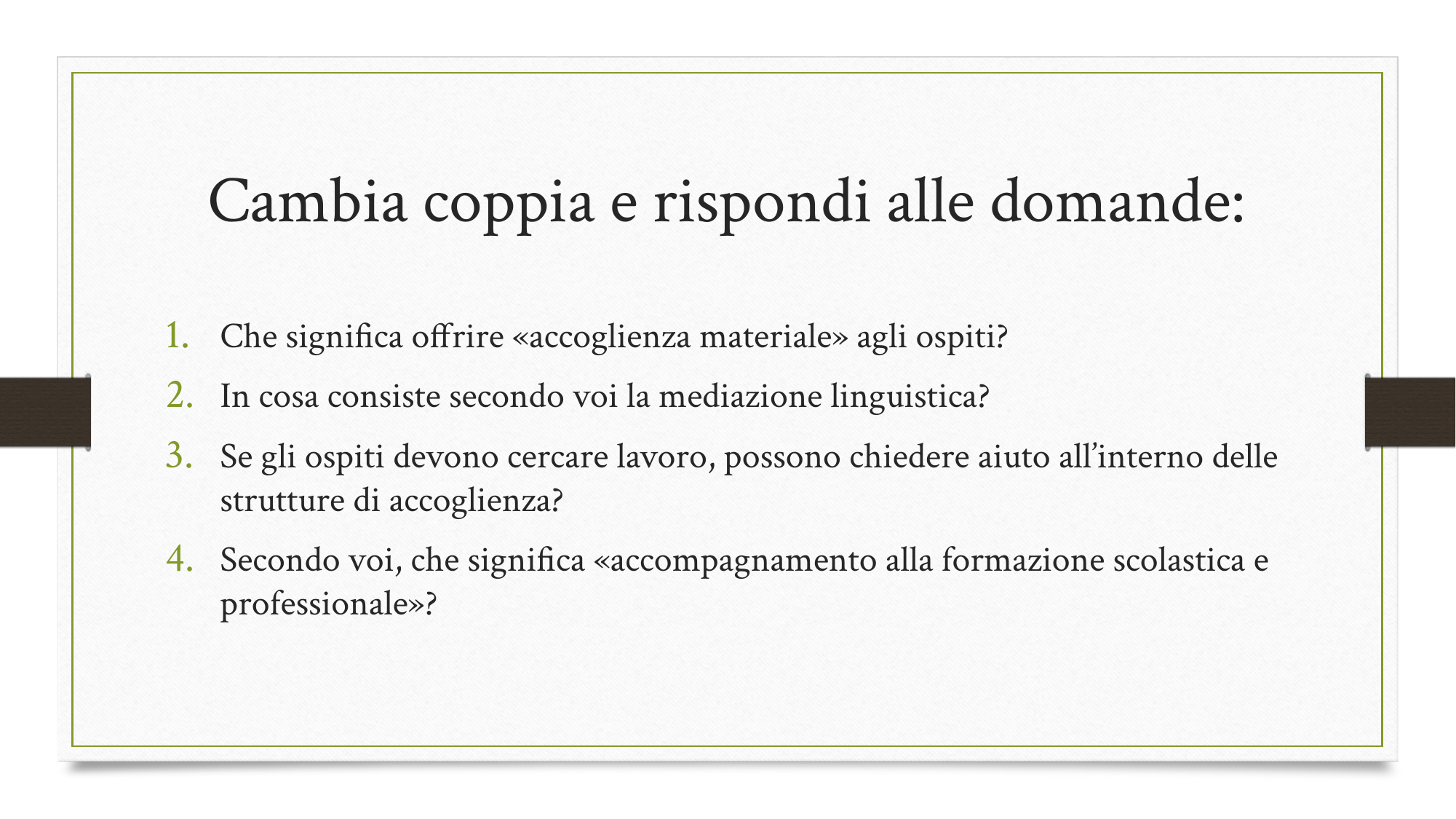

# Cambia coppia e rispondi alle domande:
Che significa offrire «accoglienza materiale» agli ospiti?
In cosa consiste secondo voi la mediazione linguistica?
Se gli ospiti devono cercare lavoro, possono chiedere aiuto all’interno delle strutture di accoglienza?
Secondo voi, che significa «accompagnamento alla formazione scolastica e professionale»?